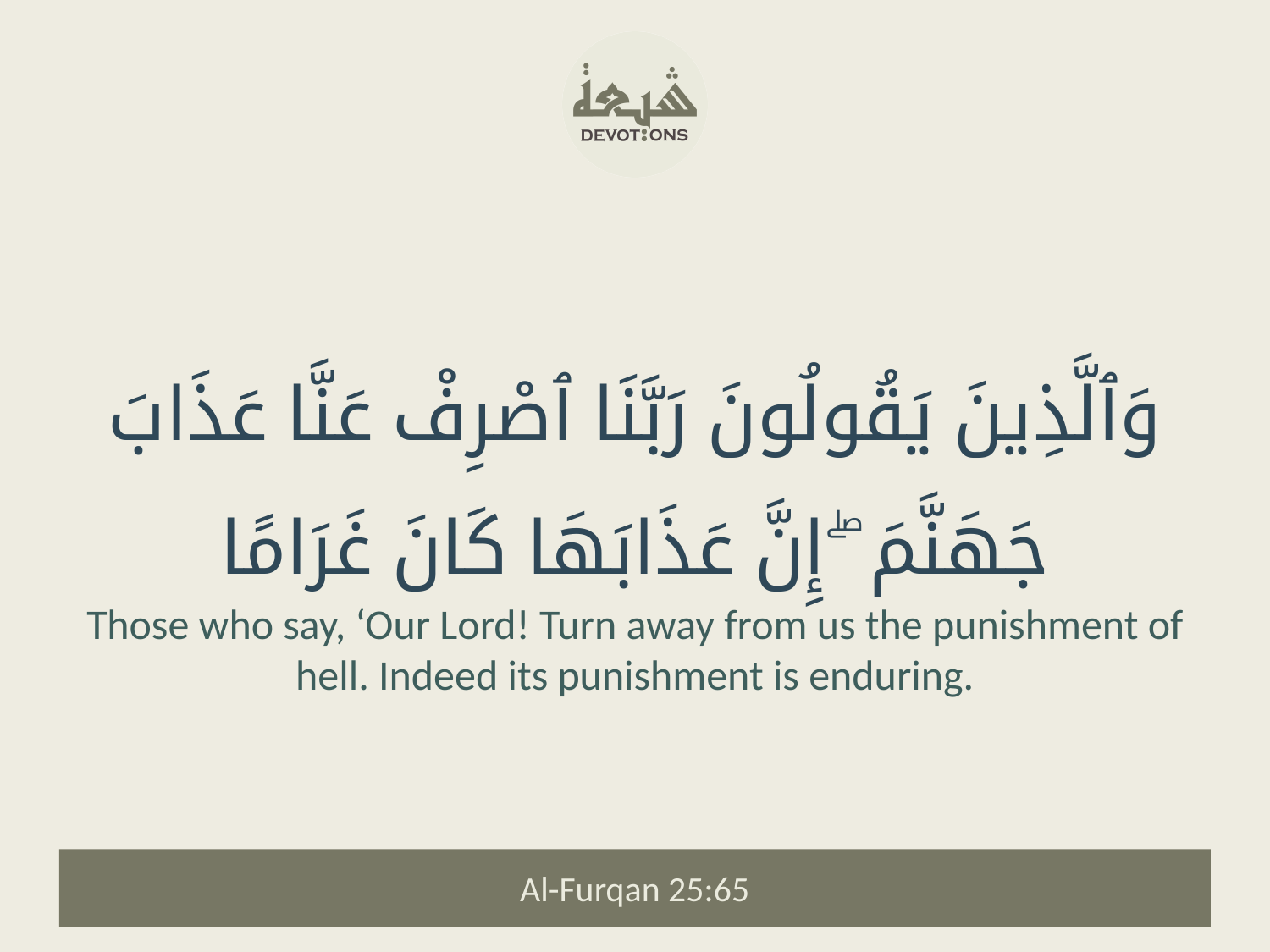

وَٱلَّذِينَ يَقُولُونَ رَبَّنَا ٱصْرِفْ عَنَّا عَذَابَ جَهَنَّمَ ۖ إِنَّ عَذَابَهَا كَانَ غَرَامًا
Those who say, ‘Our Lord! Turn away from us the punishment of hell. Indeed its punishment is enduring.
Al-Furqan 25:65